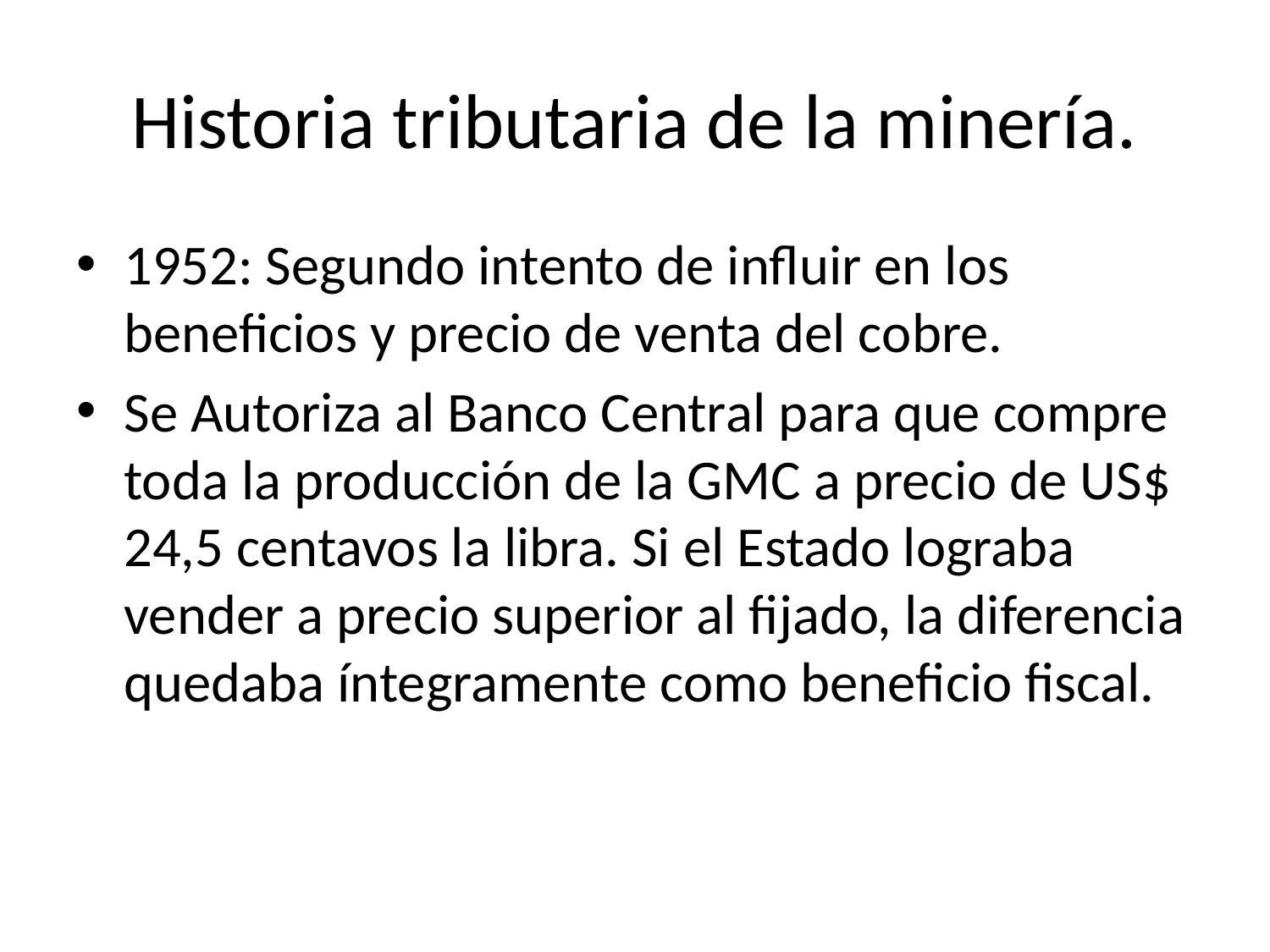

# Historia tributaria de la minería.
1952: Segundo intento de influir en los beneficios y precio de venta del cobre.
Se Autoriza al Banco Central para que compre toda la producción de la GMC a precio de US$ 24,5 centavos la libra. Si el Estado lograba vender a precio superior al fijado, la diferencia quedaba íntegramente como beneficio fiscal.